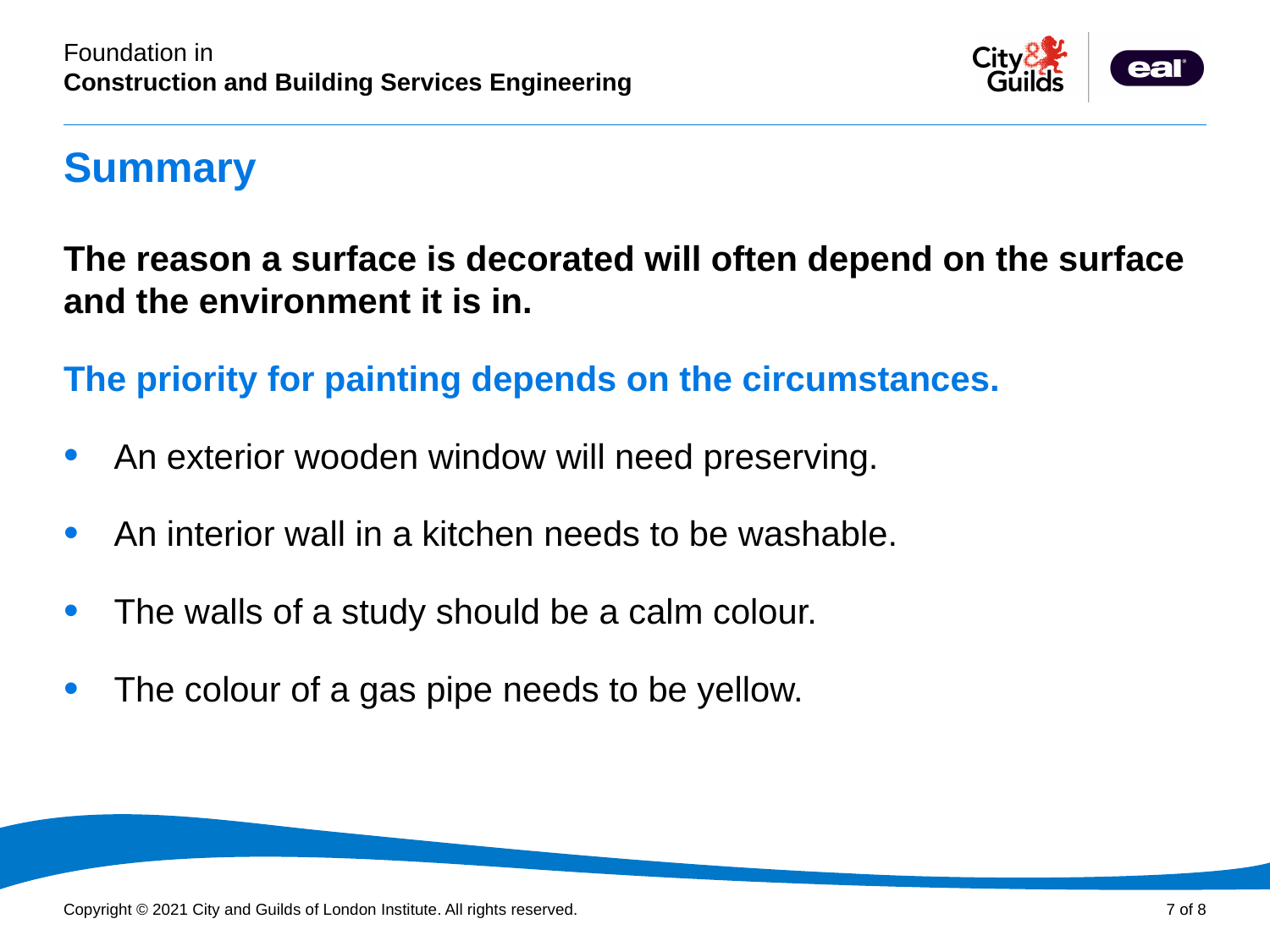

# Summary
The reason a surface is decorated will often depend on the surface and the environment it is in.
The priority for painting depends on the circumstances.
An exterior wooden window will need preserving.
An interior wall in a kitchen needs to be washable.
The walls of a study should be a calm colour.
The colour of a gas pipe needs to be yellow.